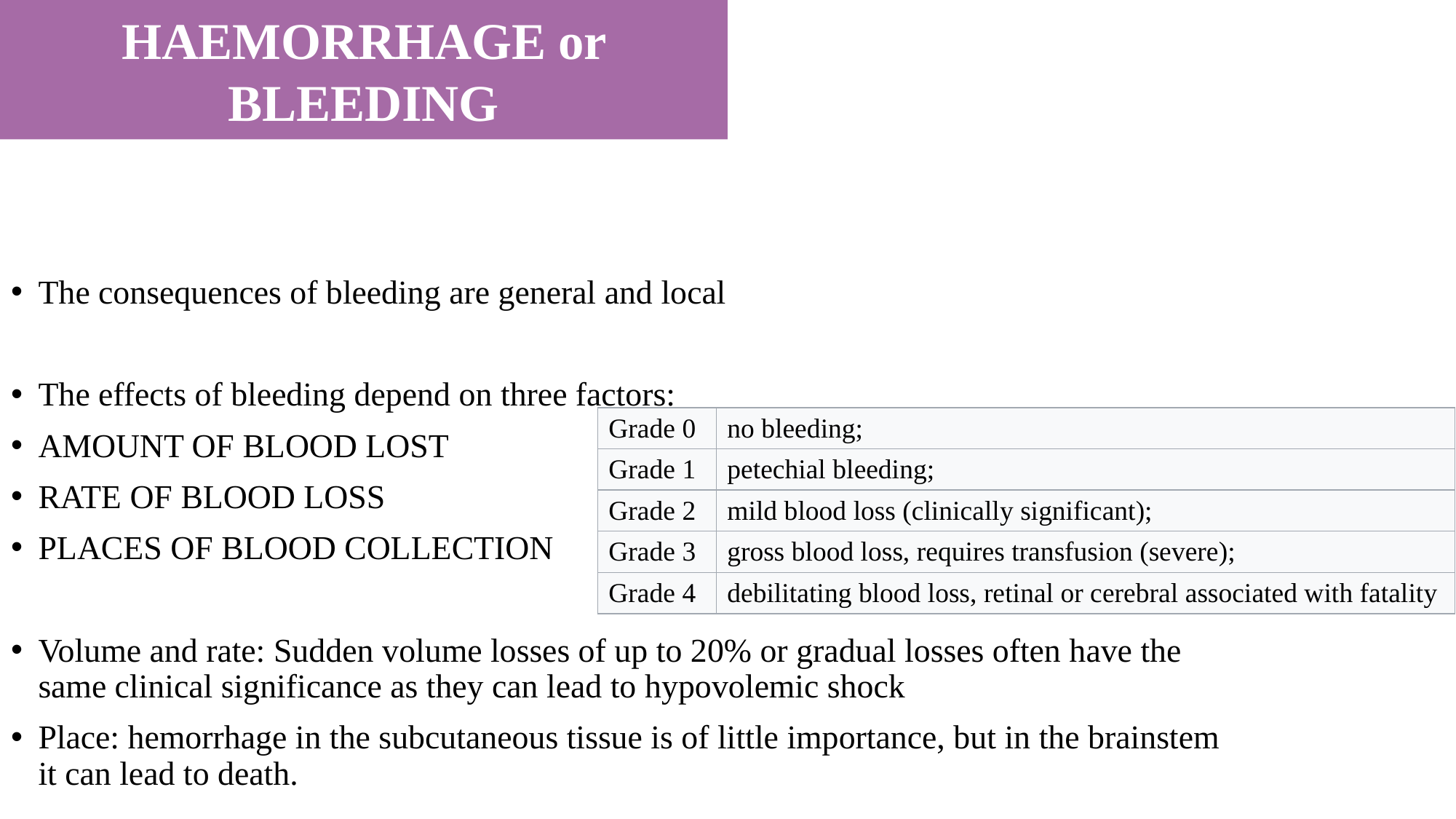

HAEMORRHAGE or BLEEDING
The consequences of bleeding are general and local

The effects of bleeding depend on three factors:
AMOUNT OF BLOOD LOST
RATE OF BLOOD LOSS
PLACES OF BLOOD COLLECTION

Volume and rate: Sudden volume losses of up to 20% or gradual losses often have the same clinical significance as they can lead to hypovolemic shock
Place: hemorrhage in the subcutaneous tissue is of little importance, but in the brainstem it can lead to death.
| Grade 0 | no bleeding; |
| --- | --- |
| Grade 1 | petechial bleeding; |
| Grade 2 | mild blood loss (clinically significant); |
| Grade 3 | gross blood loss, requires transfusion (severe); |
| Grade 4 | debilitating blood loss, retinal or cerebral associated with fatality |